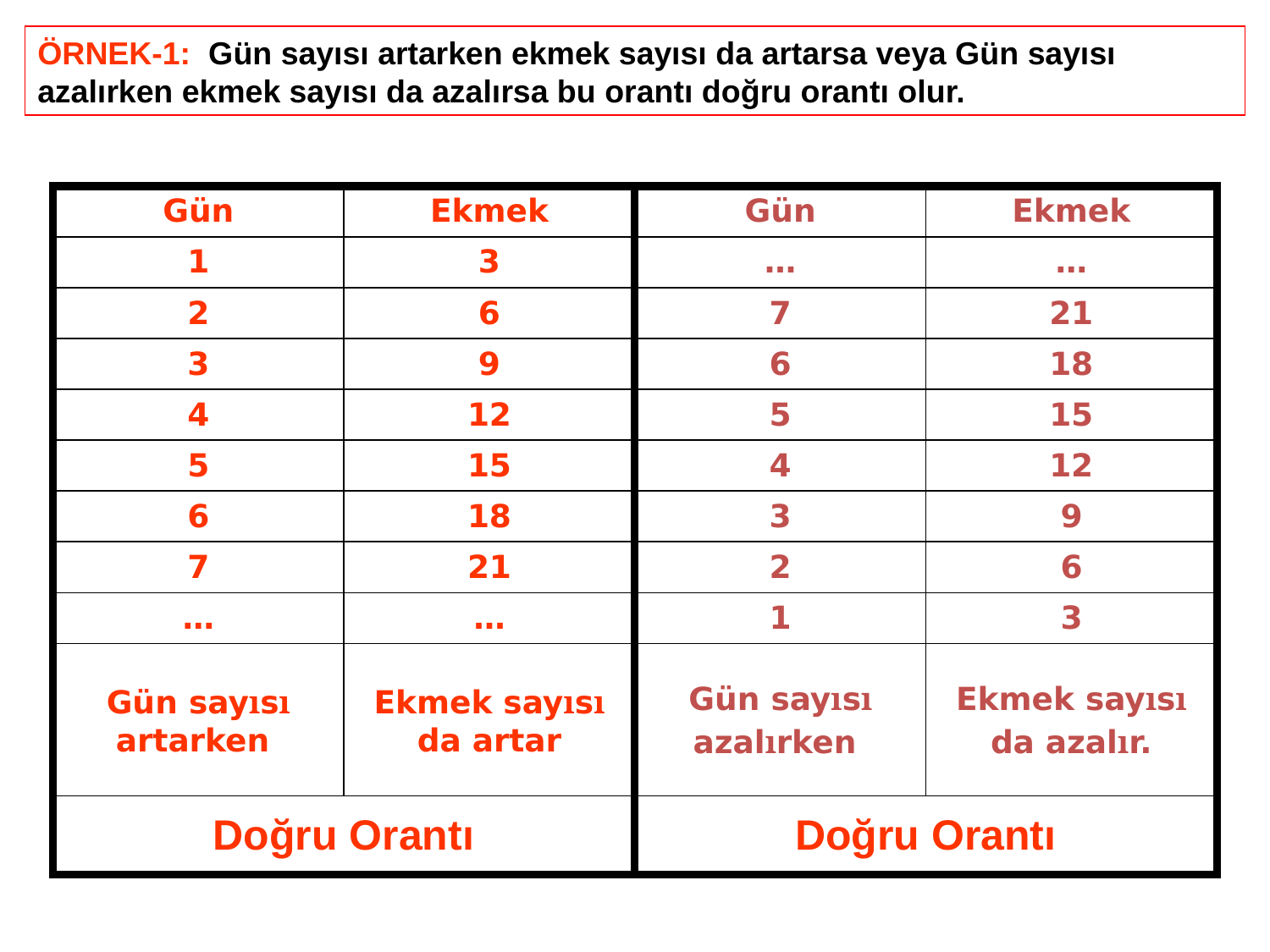

ÖRNEK-1:  Gün sayısı artarken ekmek sayısı da artarsa veya Gün sayısı azalırken ekmek sayısı da azalırsa bu orantı doğru orantı olur.
| Gün | Ekmek | Gün | Ekmek |
| --- | --- | --- | --- |
| 1 | 3 | … | … |
| 2 | 6 | 7 | 21 |
| 3 | 9 | 6 | 18 |
| 4 | 12 | 5 | 15 |
| 5 | 15 | 4 | 12 |
| 6 | 18 | 3 | 9 |
| 7 | 21 | 2 | 6 |
| … | … | 1 | 3 |
| Gün sayısı artarken | Ekmek sayısı da artar | Gün sayısı azalırken | Ekmek sayısı da azalır. |
| Doğru Orantı |  | Doğru Orantı |  |